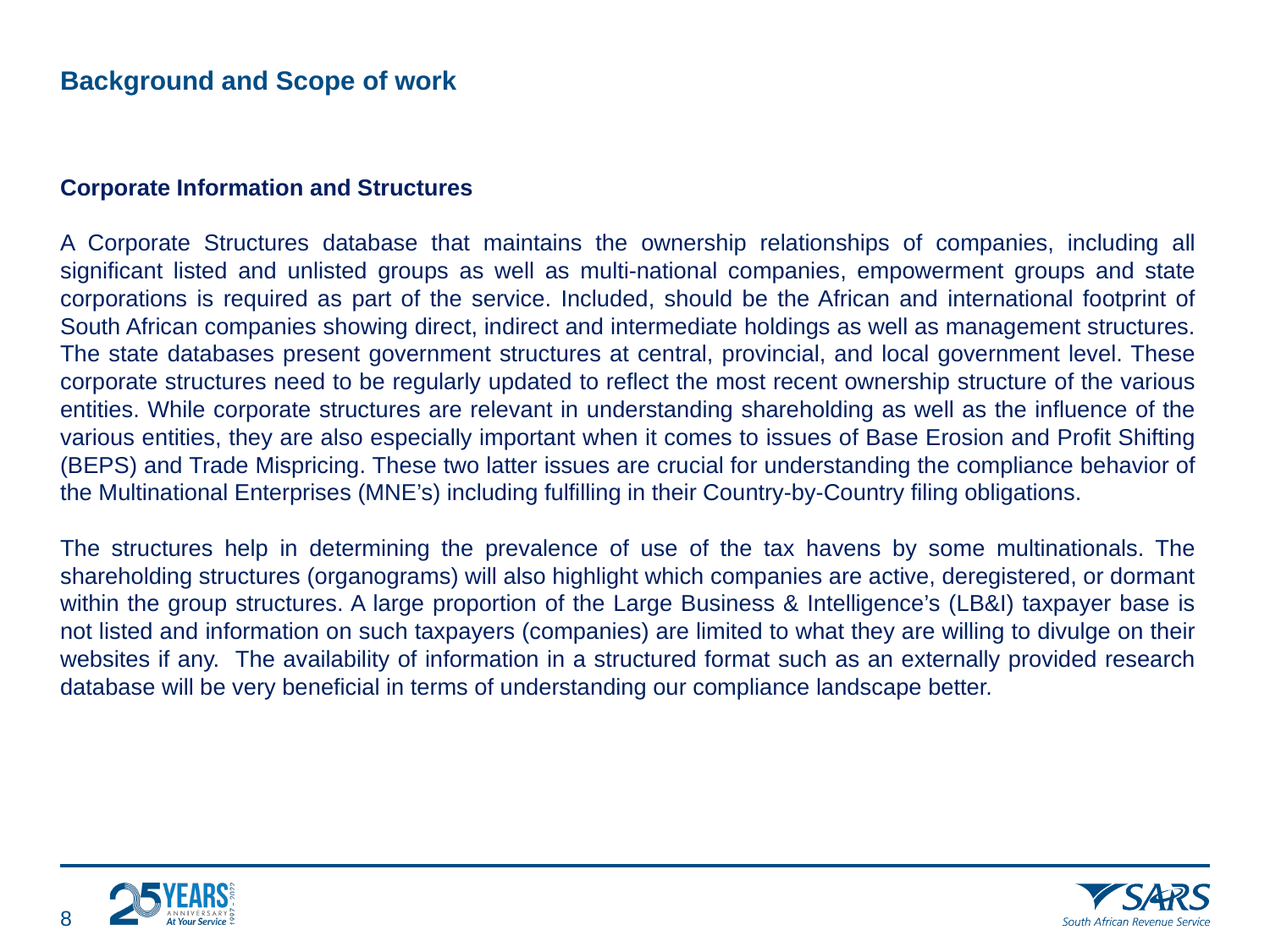

# Background and Scope of work
Corporate Information and Structures

A Corporate Structures database that maintains the ownership relationships of companies, including all significant listed and unlisted groups as well as multi-national companies, empowerment groups and state corporations is required as part of the service. Included, should be the African and international footprint of South African companies showing direct, indirect and intermediate holdings as well as management structures. The state databases present government structures at central, provincial, and local government level. These corporate structures need to be regularly updated to reflect the most recent ownership structure of the various entities. While corporate structures are relevant in understanding shareholding as well as the influence of the various entities, they are also especially important when it comes to issues of Base Erosion and Profit Shifting (BEPS) and Trade Mispricing. These two latter issues are crucial for understanding the compliance behavior of the Multinational Enterprises (MNE’s) including fulfilling in their Country-by-Country filing obligations.

The structures help in determining the prevalence of use of the tax havens by some multinationals. The shareholding structures (organograms) will also highlight which companies are active, deregistered, or dormant within the group structures. A large proportion of the Large Business & Intelligence’s (LB&I) taxpayer base is not listed and information on such taxpayers (companies) are limited to what they are willing to divulge on their websites if any.  The availability of information in a structured format such as an externally provided research database will be very beneficial in terms of understanding our compliance landscape better.

8